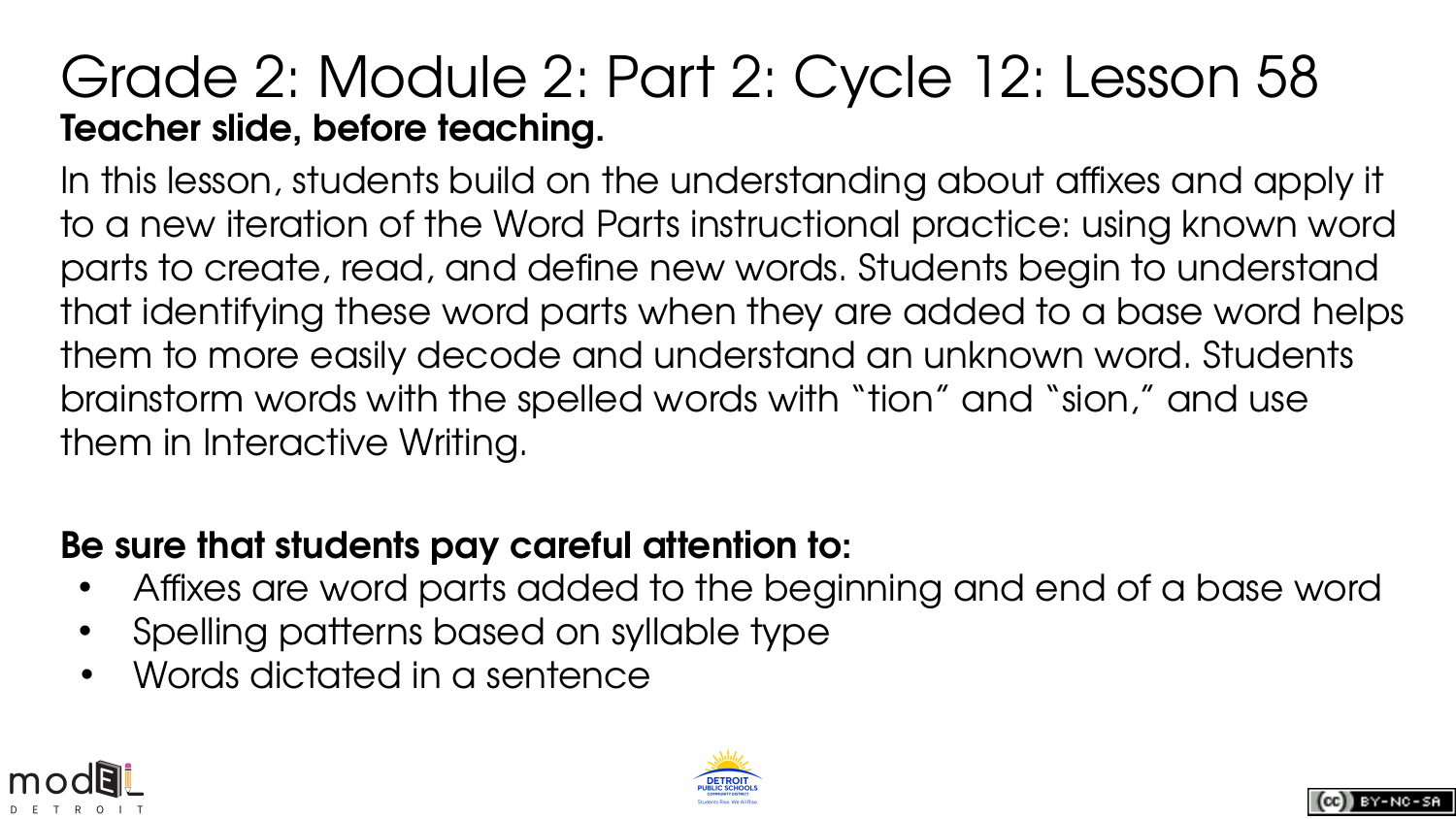

# Grade 2: Module 2: Part 2: Cycle 12: Lesson 58
Teacher slide, before teaching.
In this lesson, students build on the understanding about affixes and apply it to a new iteration of the Word Parts instructional practice: using known word parts to create, read, and define new words. Students begin to understand that identifying these word parts when they are added to a base word helps them to more easily decode and understand an unknown word. Students brainstorm words with the spelled words with “tion” and “sion,” and use them in Interactive Writing.

Be sure that students pay careful attention to:
Affixes are word parts added to the beginning and end of a base word
Spelling patterns based on syllable type
Words dictated in a sentence